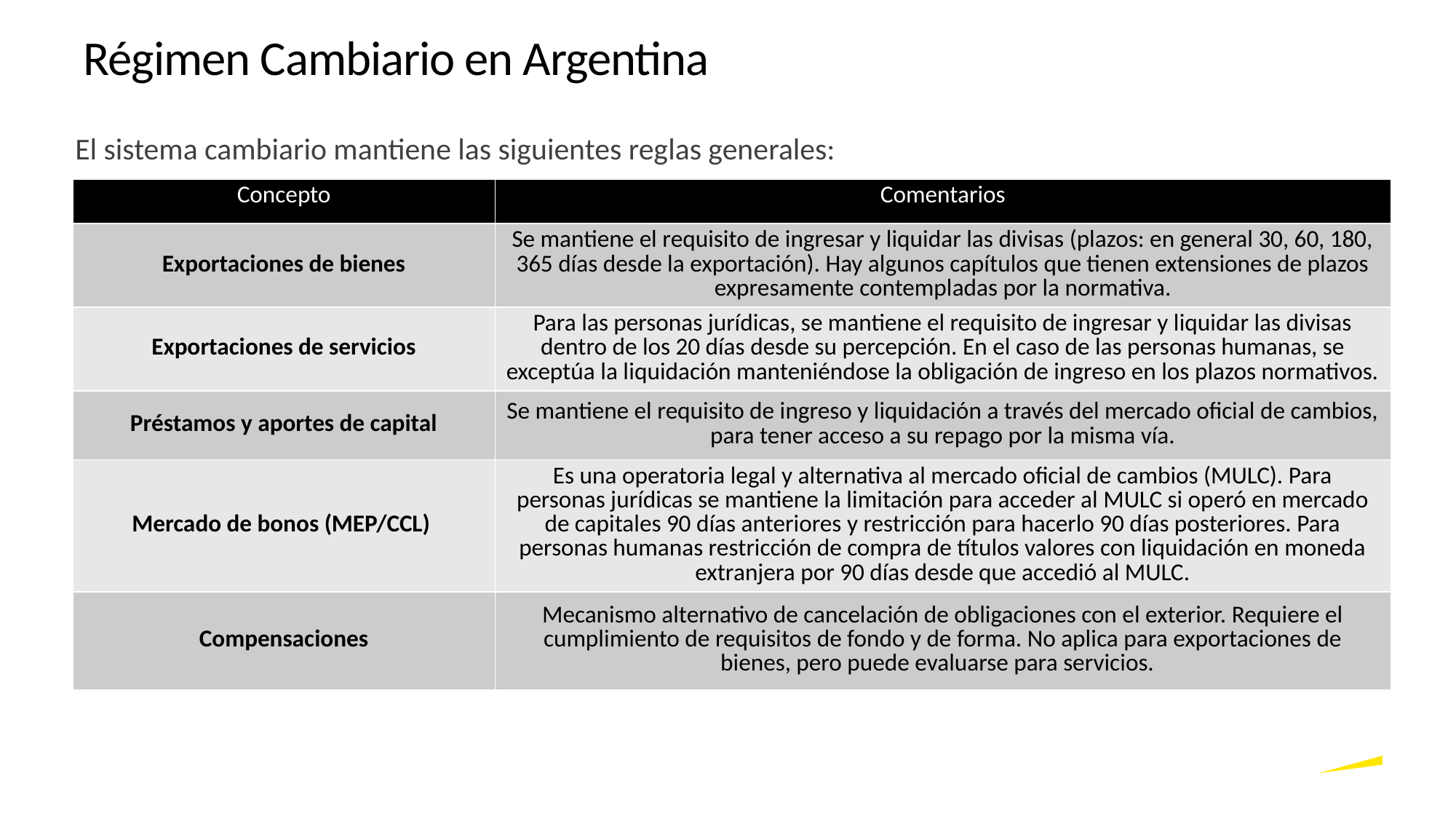

Régimen Cambiario en Argentina

El sistema cambiario mantiene las siguientes reglas generales:

| Concepto | Comentarios |
| --- | --- |
| Exportaciones de bienes | Se mantiene el requisito de ingresar y liquidar las divisas (plazos: en general 30, 60, 180, 365 días desde la exportación). Hay algunos capítulos que tienen extensiones de plazos expresamente contempladas por la normativa. |
| Exportaciones de servicios | Para las personas jurídicas, se mantiene el requisito de ingresar y liquidar las divisas dentro de los 20 días desde su percepción. En el caso de las personas humanas, se exceptúa la liquidación manteniéndose la obligación de ingreso en los plazos normativos. |
| Préstamos y aportes de capital | Se mantiene el requisito de ingreso y liquidación a través del mercado oficial de cambios, para tener acceso a su repago por la misma vía. |
| Mercado de bonos (MEP/CCL) | Es una operatoria legal y alternativa al mercado oficial de cambios (MULC). Para personas jurídicas se mantiene la limitación para acceder al MULC si operó en mercado de capitales 90 días anteriores y restricción para hacerlo 90 días posteriores. Para personas humanas restricción de compra de títulos valores con liquidación en moneda extranjera por 90 días desde que accedió al MULC. |
| Compensaciones | Mecanismo alternativo de cancelación de obligaciones con el exterior. Requiere el cumplimiento de requisitos de fondo y de forma. No aplica para exportaciones de bienes, pero puede evaluarse para servicios. |
Page 2